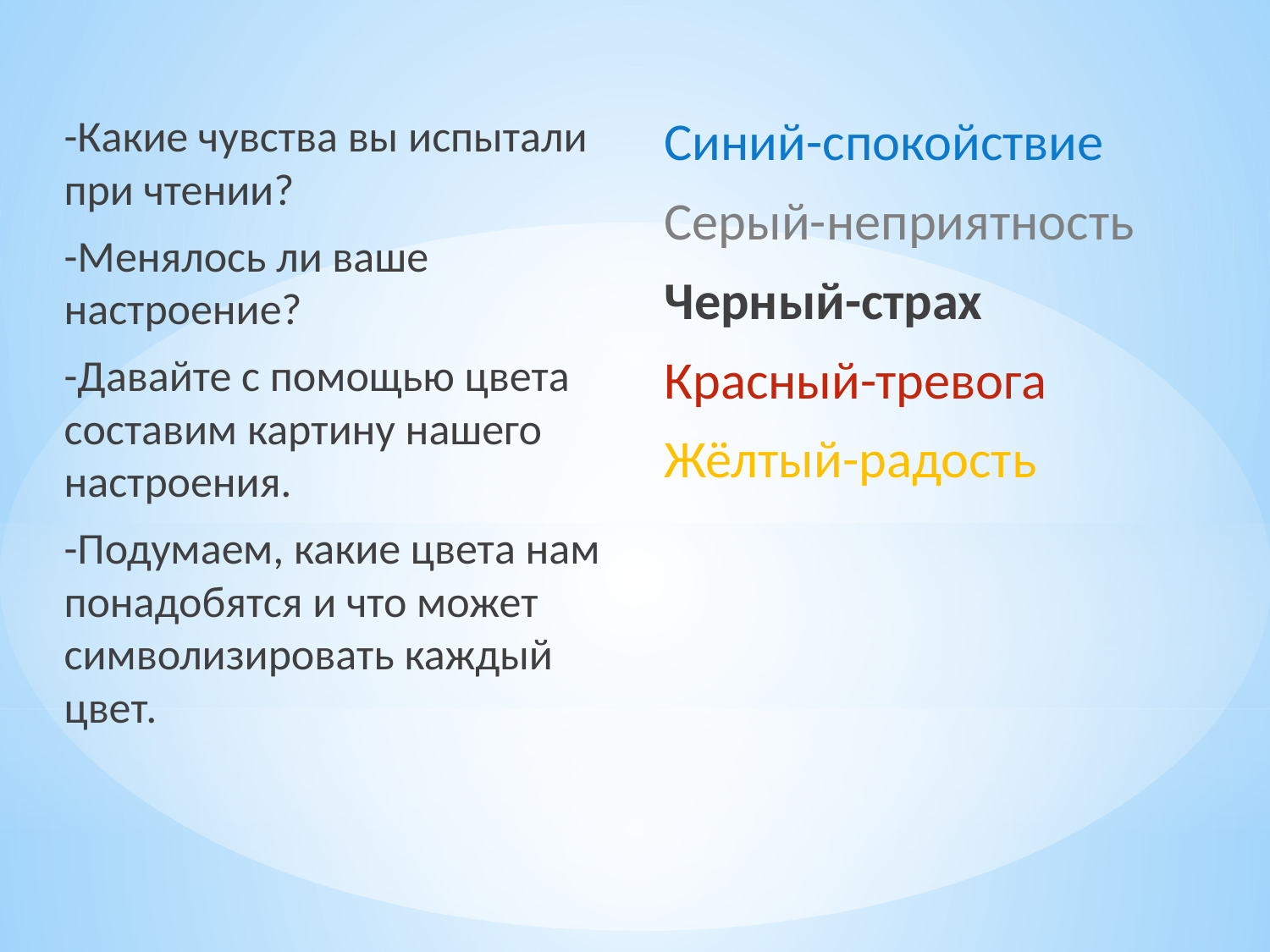

-Какие чувства вы испытали при чтении?
-Менялось ли ваше настроение?
-Давайте с помощью цвета составим картину нашего настроения.
-Подумаем, какие цвета нам понадобятся и что может символизировать каждый цвет.
Синий-спокойствие
Серый-неприятность
Черный-страх
Красный-тревога
Жёлтый-радость